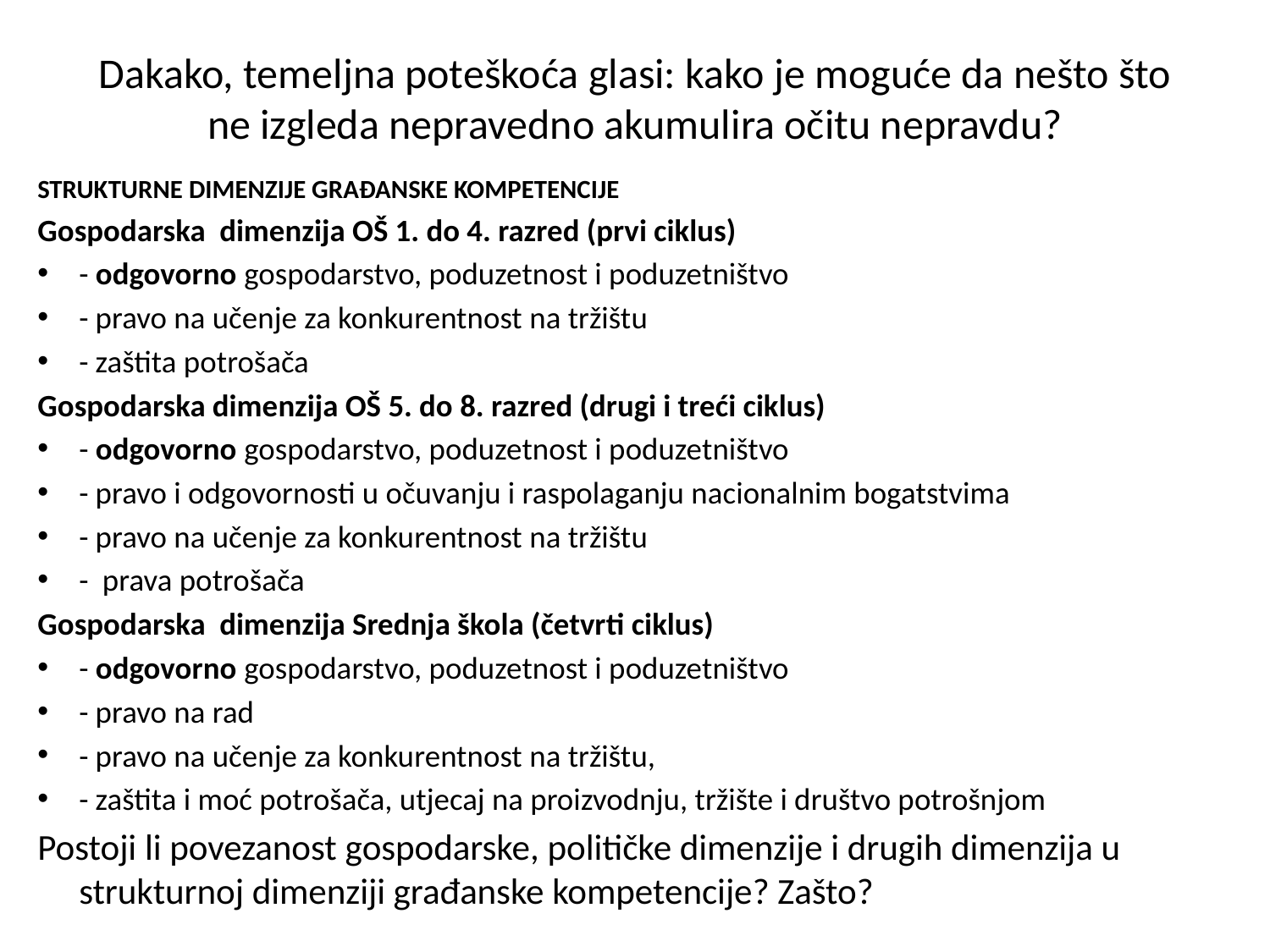

# Dakako, temeljna poteškoća glasi: kako je moguće da nešto što ne izgleda nepravedno akumulira očitu nepravdu?
STRUKTURNE DIMENZIJE GRAĐANSKE KOMPETENCIJE
Gospodarska  dimenzija OŠ 1. do 4. razred (prvi ciklus)
- odgovorno gospodarstvo, poduzetnost i poduzetništvo
- pravo na učenje za konkurentnost na tržištu
- zaštita potrošača
Gospodarska dimenzija OŠ 5. do 8. razred (drugi i treći ciklus)
- odgovorno gospodarstvo, poduzetnost i poduzetništvo
- pravo i odgovornosti u očuvanju i raspolaganju nacionalnim bogatstvima
- pravo na učenje za konkurentnost na tržištu
-  prava potrošača
Gospodarska  dimenzija Srednja škola (četvrti ciklus)
- odgovorno gospodarstvo, poduzetnost i poduzetništvo
- pravo na rad
- pravo na učenje za konkurentnost na tržištu,
- zaštita i moć potrošača, utjecaj na proizvodnju, tržište i društvo potrošnjom
Postoji li povezanost gospodarske, političke dimenzije i drugih dimenzija u strukturnoj dimenziji građanske kompetencije? Zašto?